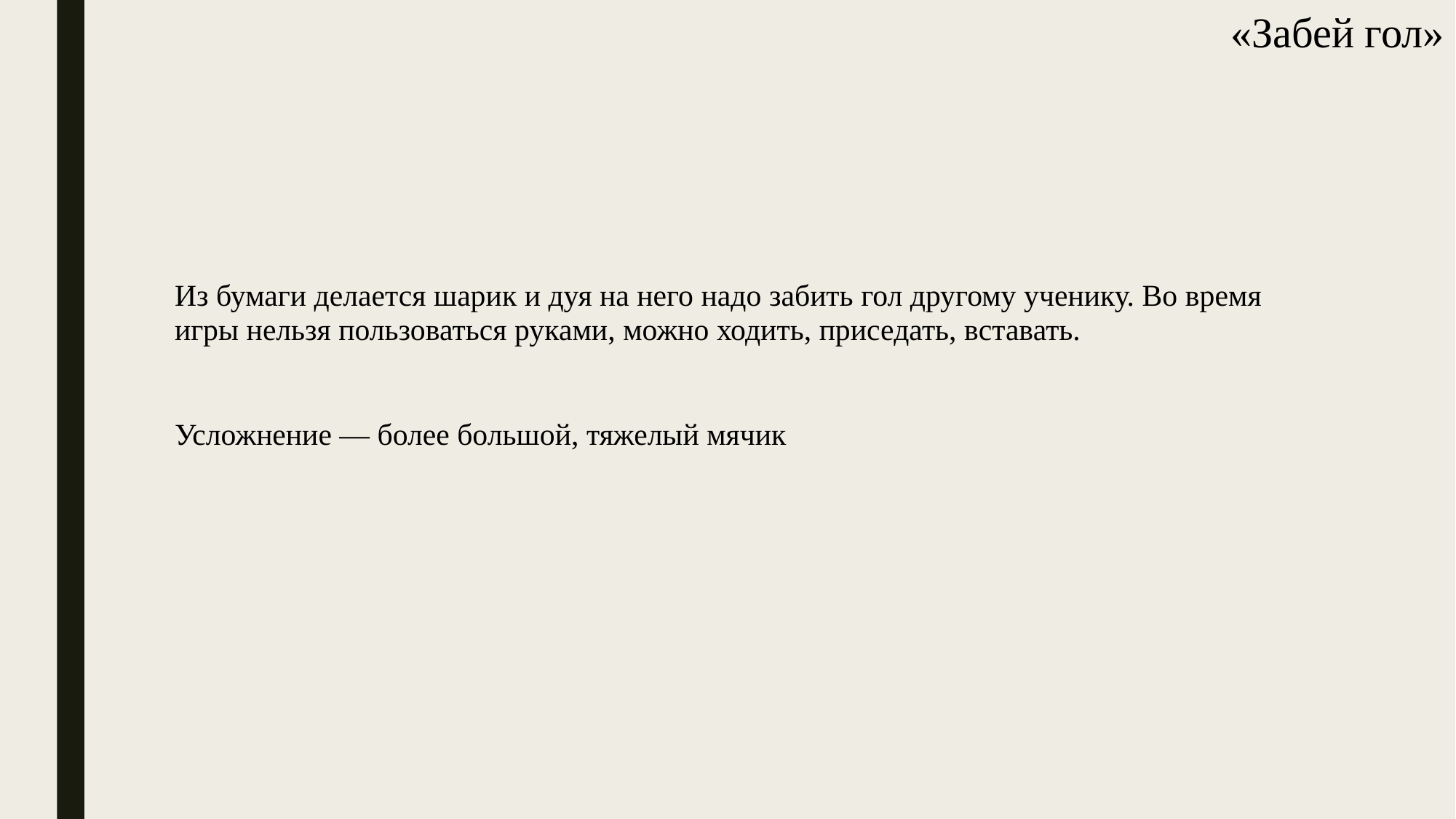

# «Забей гол»
Из бумаги делается шарик и дуя на него надо забить гол другому ученику. Во время игры нельзя пользоваться руками, можно ходить, приседать, вставать.

Усложнение — более большой, тяжелый мячик